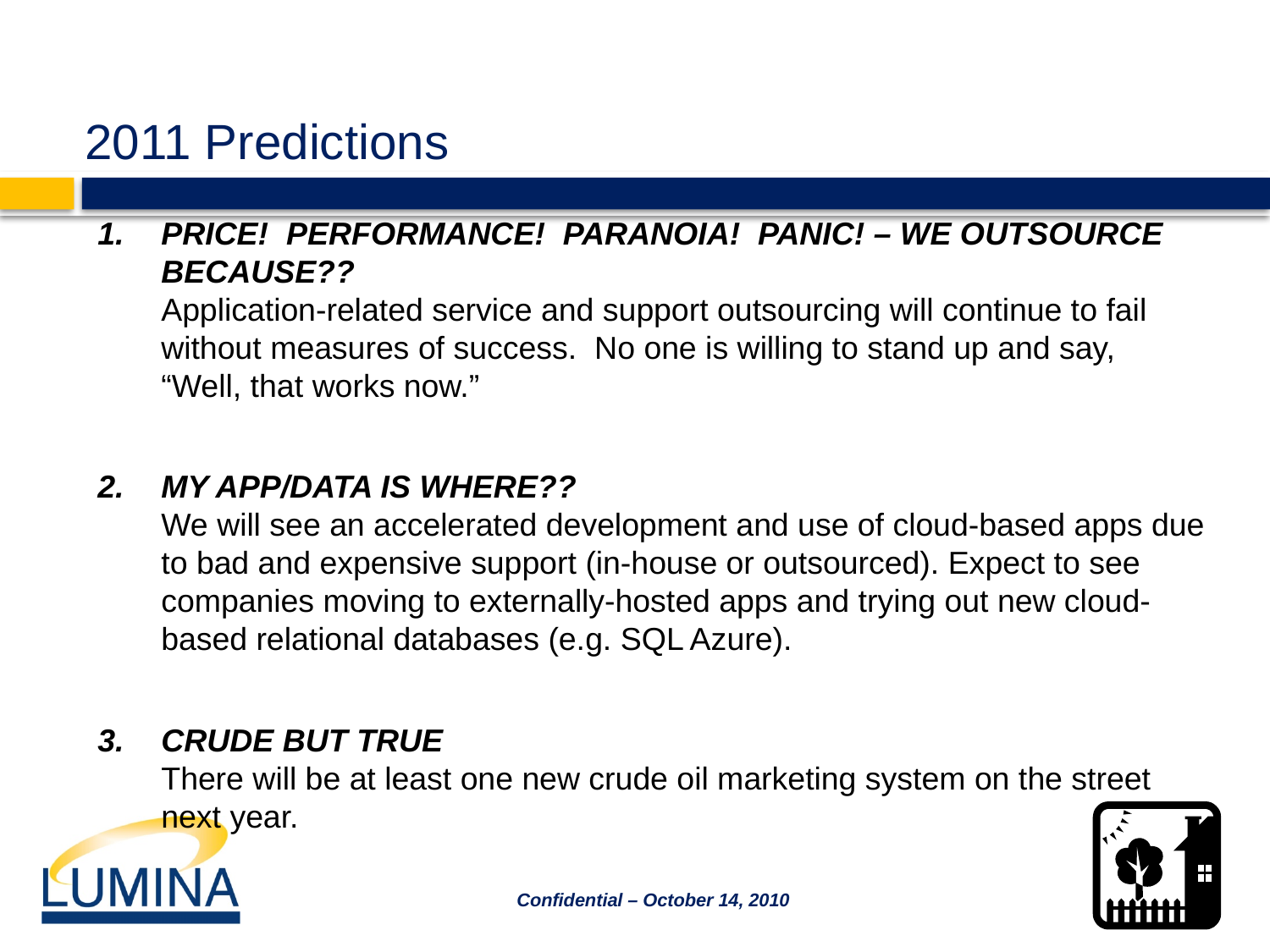

# 2011 Predictions
PRICE!  PERFORMANCE!  PARANOIA!  PANIC! – WE OUTSOURCE BECAUSE??
Application-related service and support outsourcing will continue to fail without measures of success.  No one is willing to stand up and say, “Well, that works now.”

MY APP/DATA IS WHERE??
We will see an accelerated development and use of cloud-based apps due to bad and expensive support (in-house or outsourced). Expect to see companies moving to externally-hosted apps and trying out new cloud-based relational databases (e.g. SQL Azure).

CRUDE BUT TRUE
There will be at least one new crude oil marketing system on the street next year.